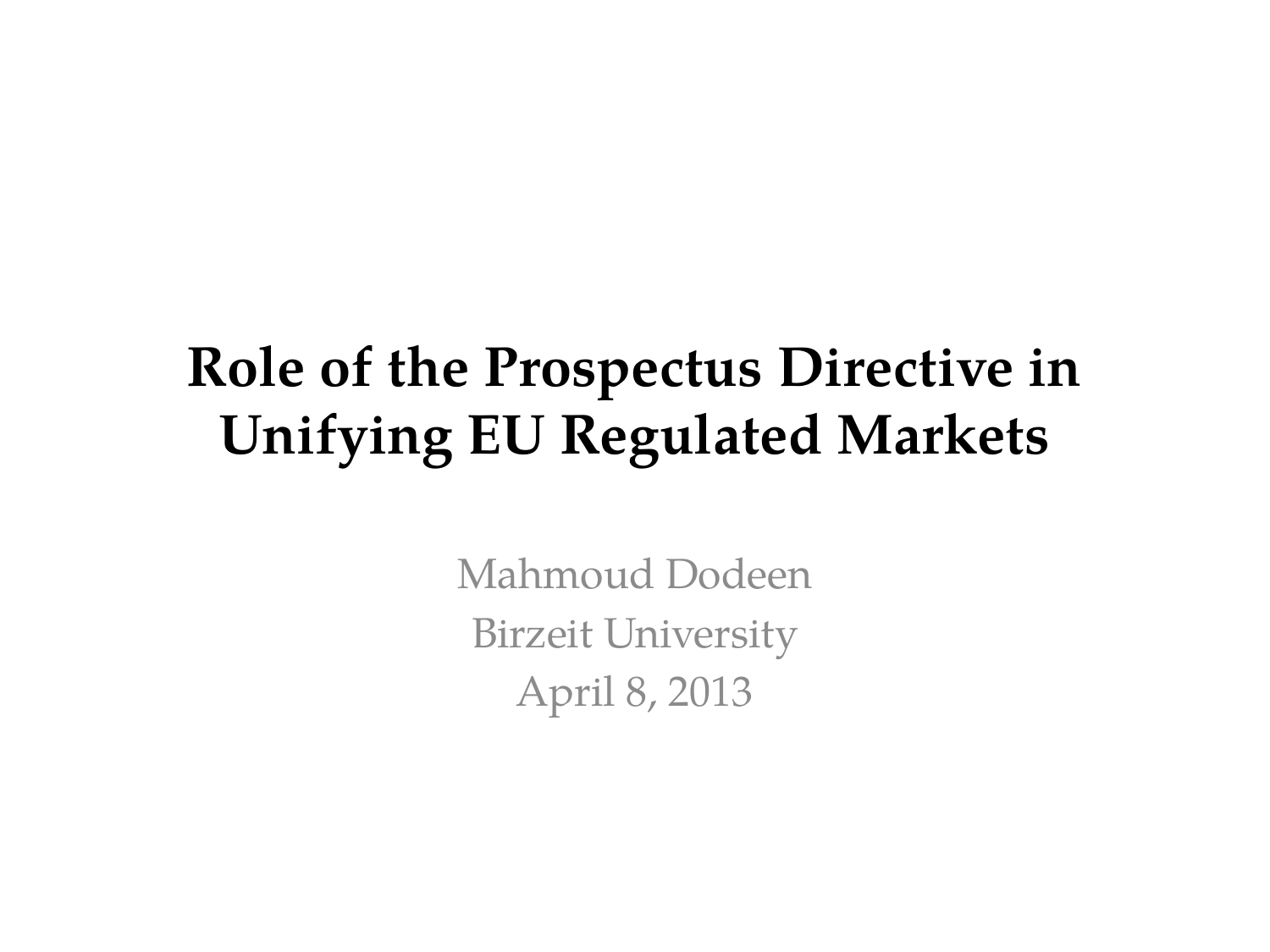

# Role of the Prospectus Directive in Unifying EU Regulated Markets
Mahmoud Dodeen
Birzeit University
April 8, 2013